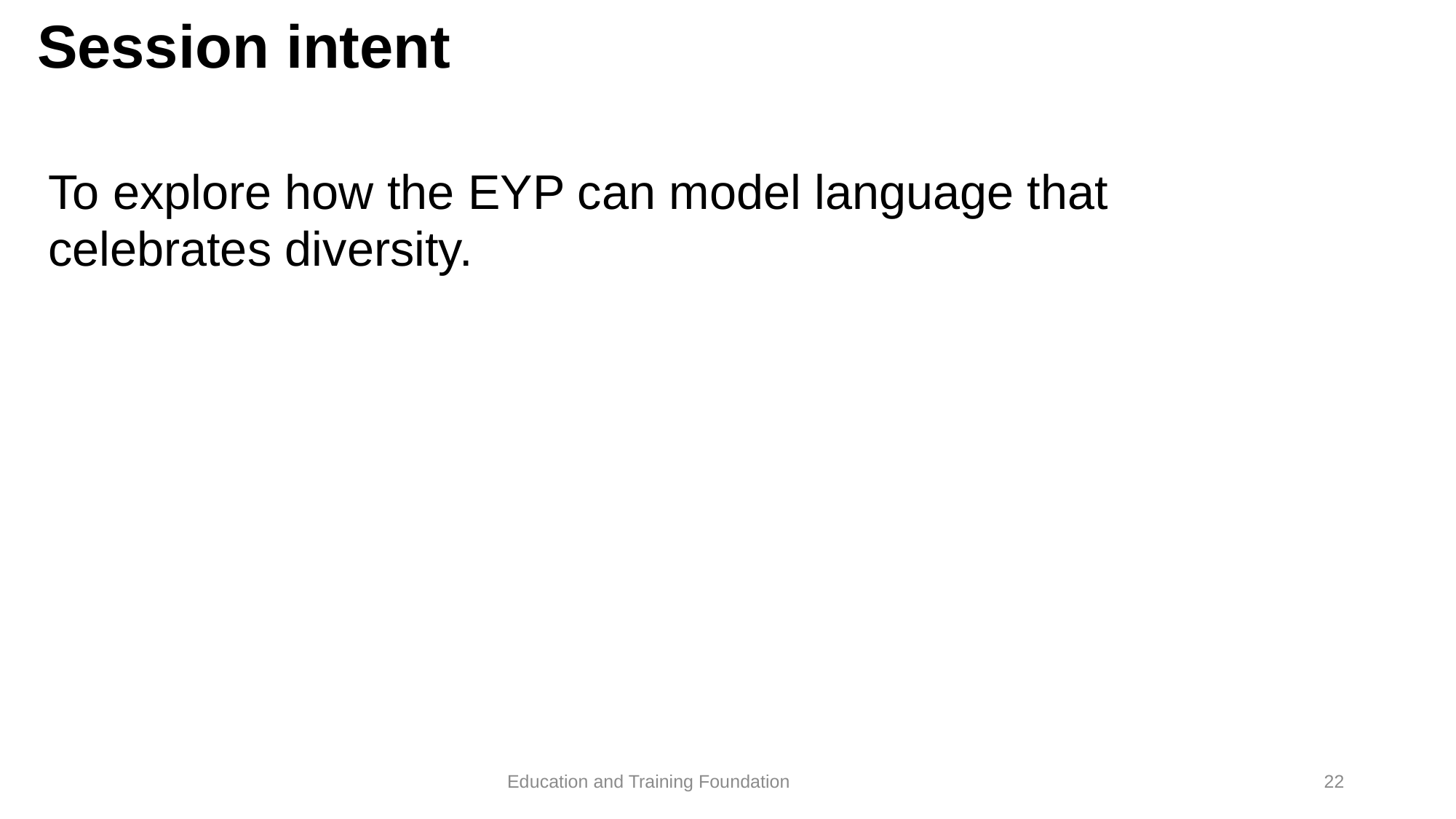

# Session intent
To explore how the EYP can model language that celebrates diversity.
22
Education and Training Foundation